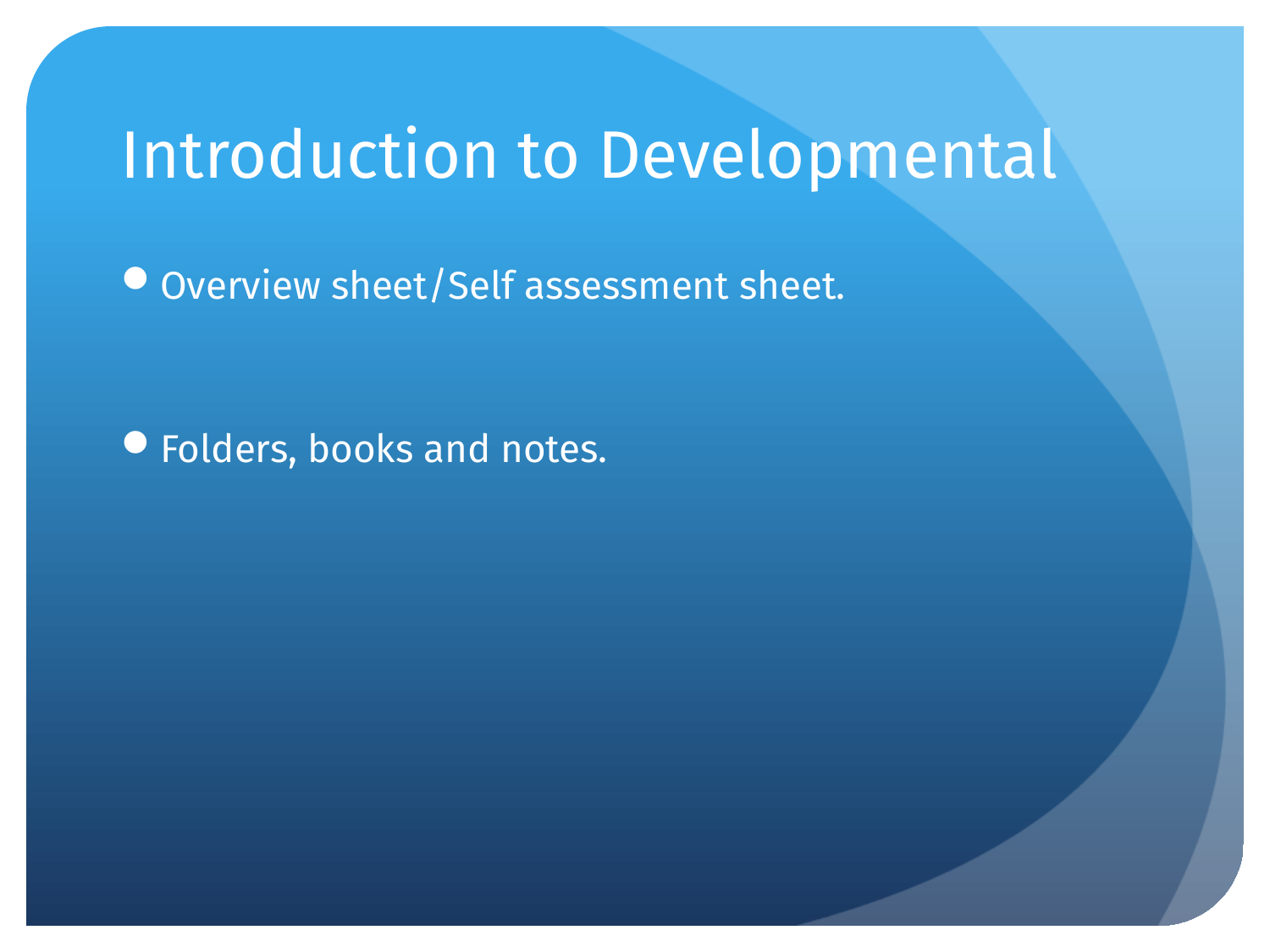

# Introduction to Developmental
Overview sheet/Self assessment sheet.

Folders, books and notes.